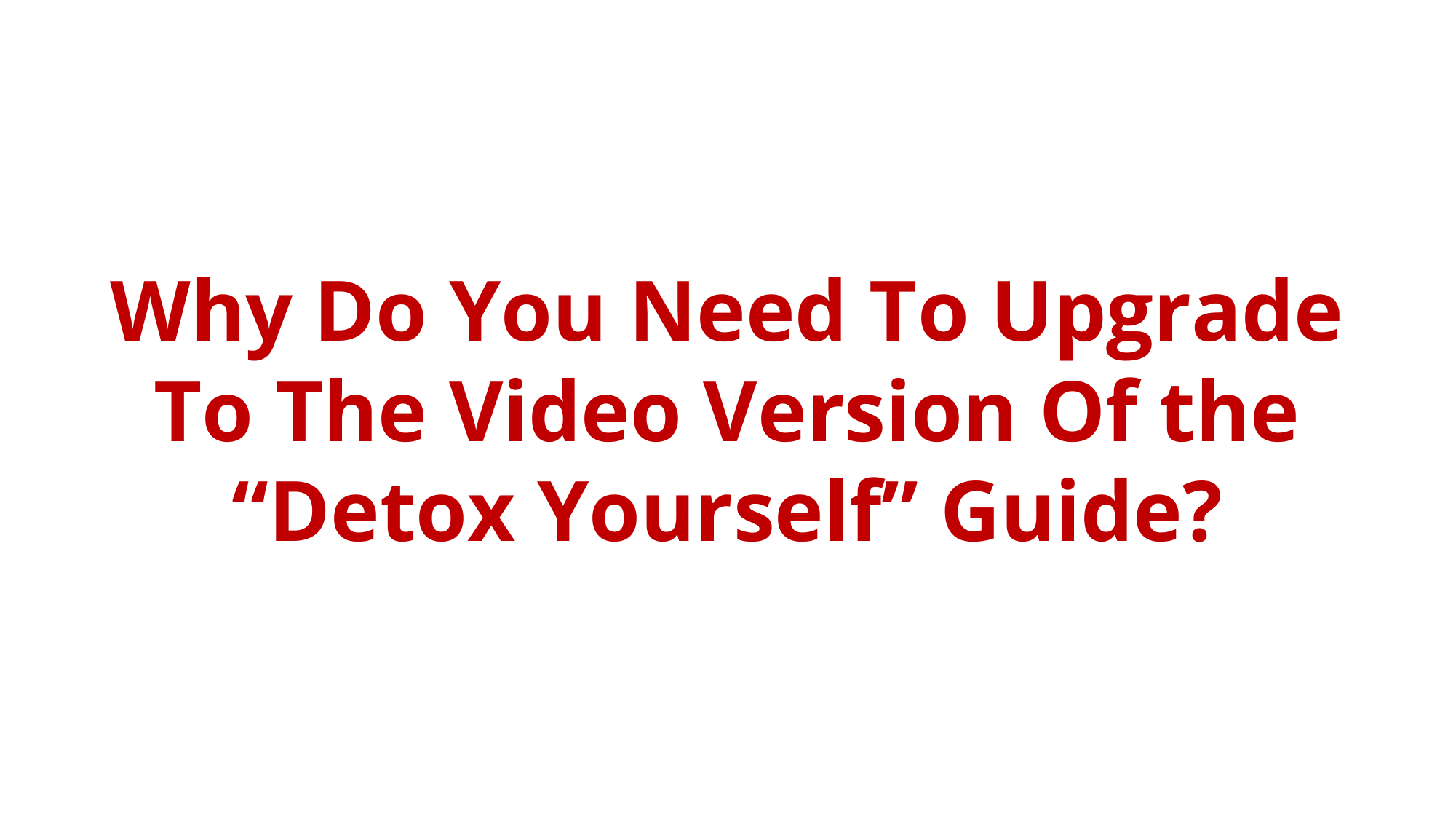

Why Do You Need To Upgrade To The Video Version Of the “Detox Yourself” Guide?